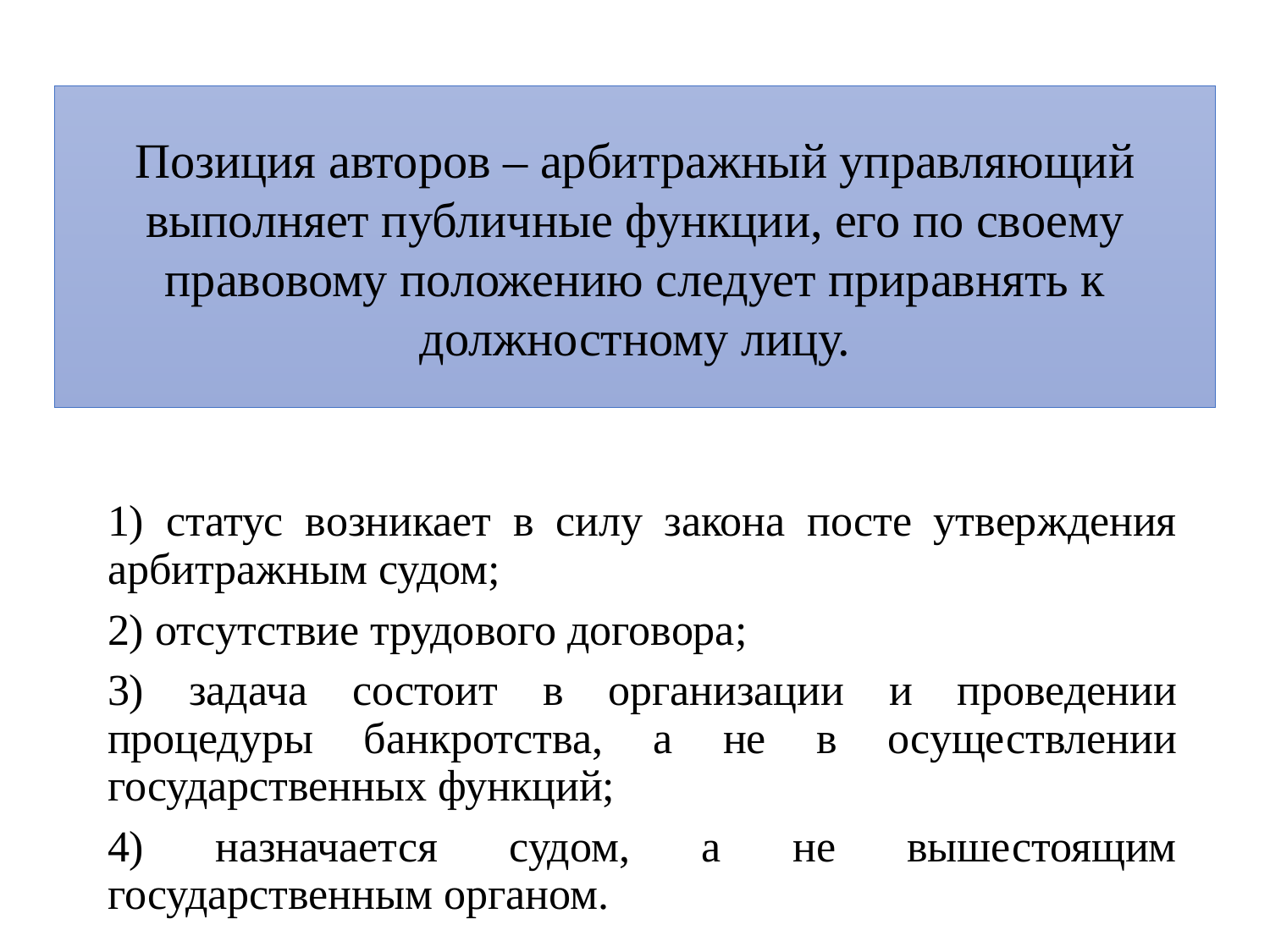

Позиция авторов ‒ арбитражный управляющий выполняет публичные функции, его по своему правовому положению следует приравнять к должностному лицу.

1) статус возникает в силу закона посте утверждения арбитражным судом;
2) отсутствие трудового договора;
3) задача состоит в организации и проведении процедуры банкротства, а не в осуществлении государственных функций;
4) назначается судом, а не вышестоящим государственным органом.